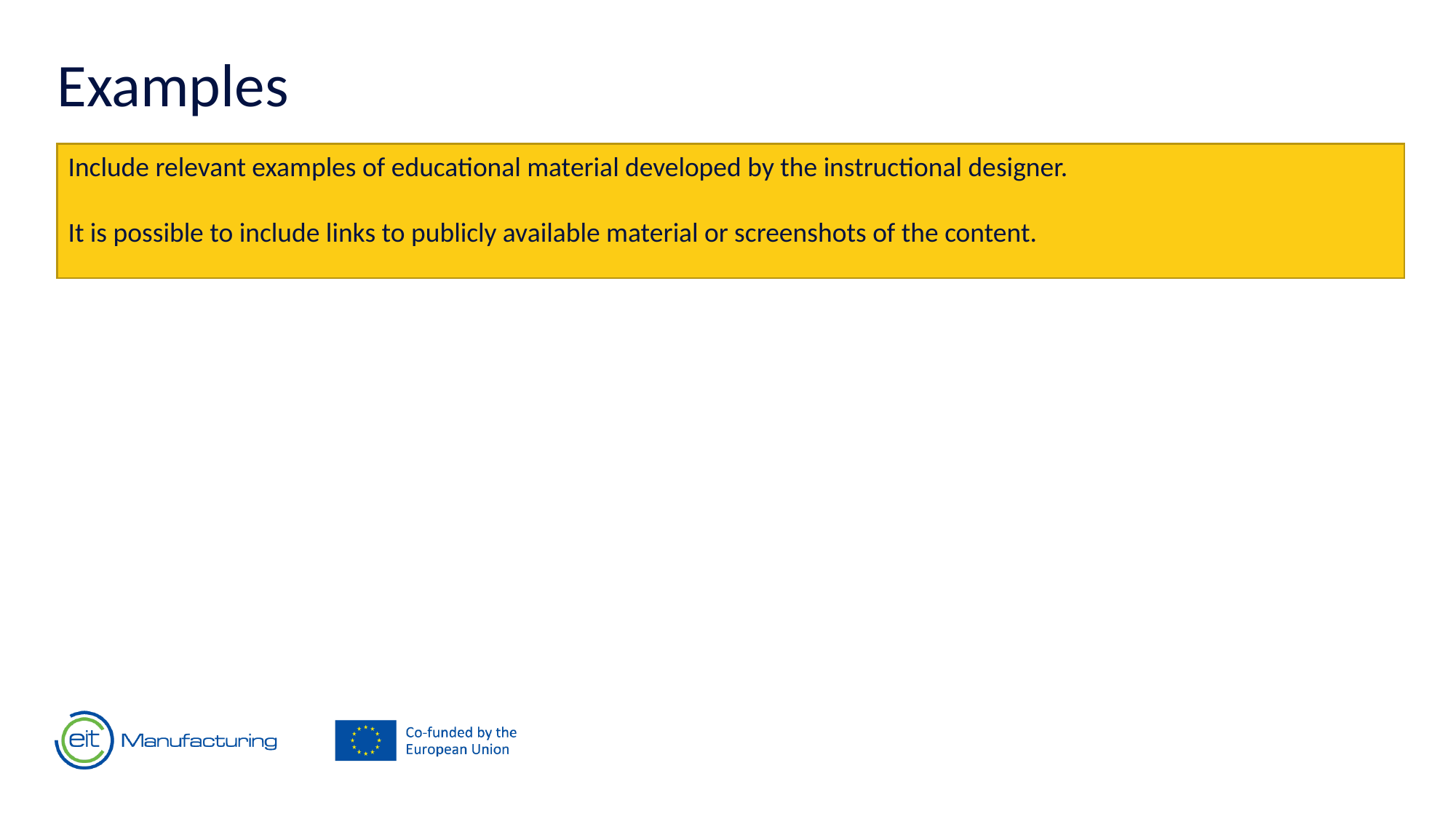

Examples

Include relevant examples of educational material developed by the instructional designer.

It is possible to include links to publicly available material or screenshots of the content.